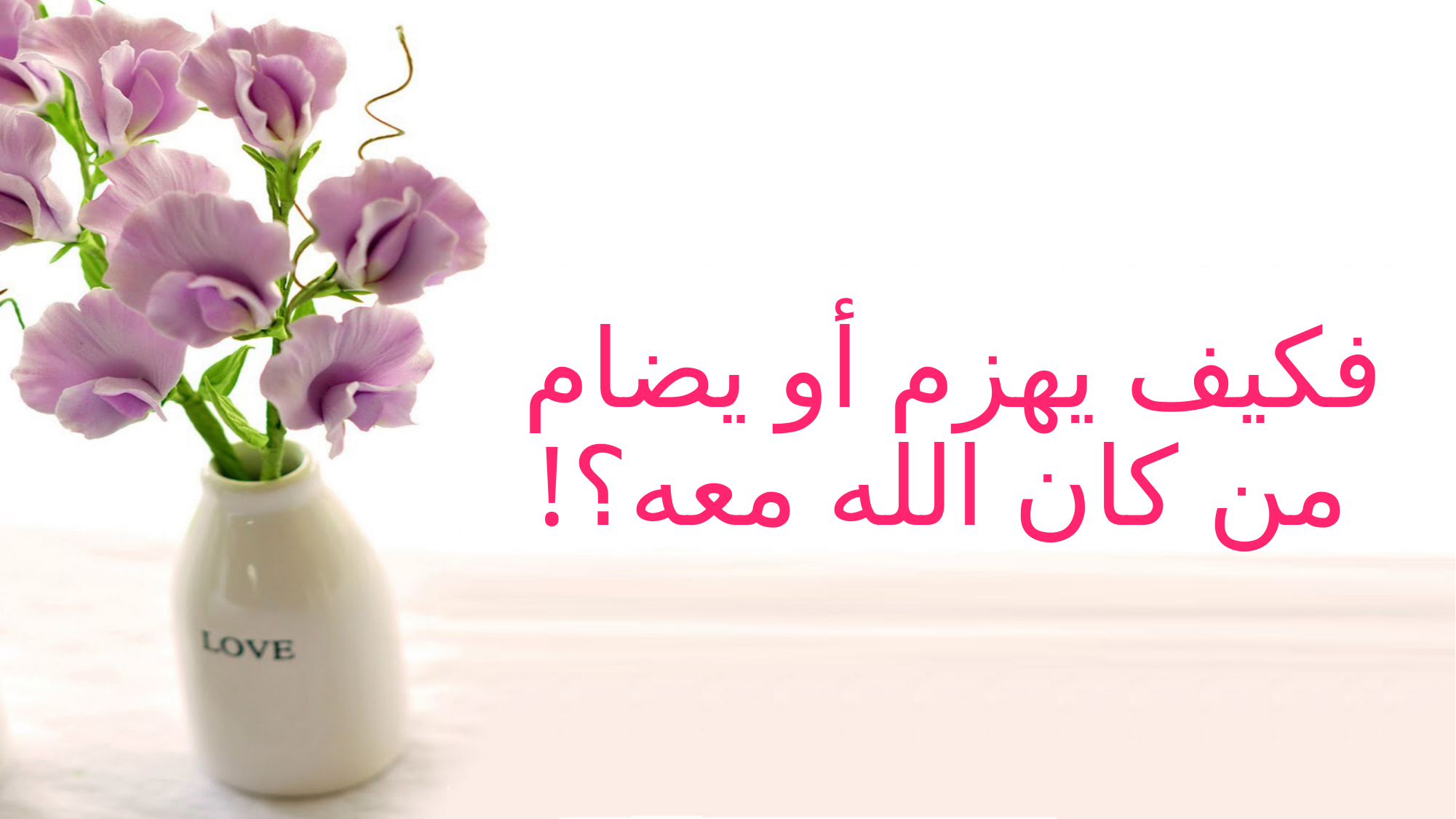

# فكيف يهزم أو يضام من كان الله معه؟!